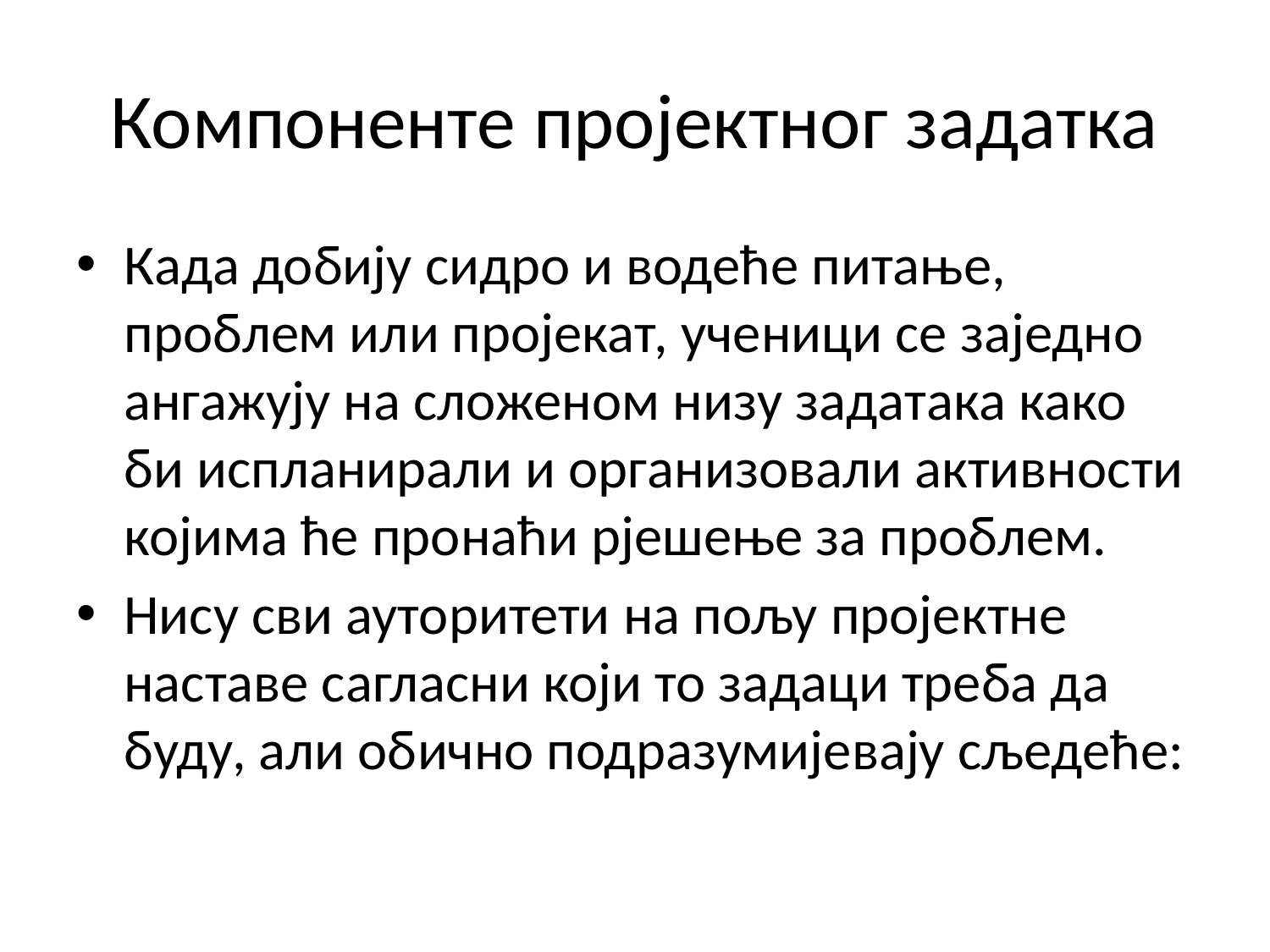

# Компоненте пројектног задатка
Када добију сидро и водеће питање, проблем или пројекат, ученици се заједно ангажују на сложеном низу задатака како би испланирали и организовали активности којима ће пронаћи рјешење за проблем.
Нису сви ауторитети на пољу пројектне наставе сагласни који то задаци треба да буду, али обично подразумијевају сљедеће: